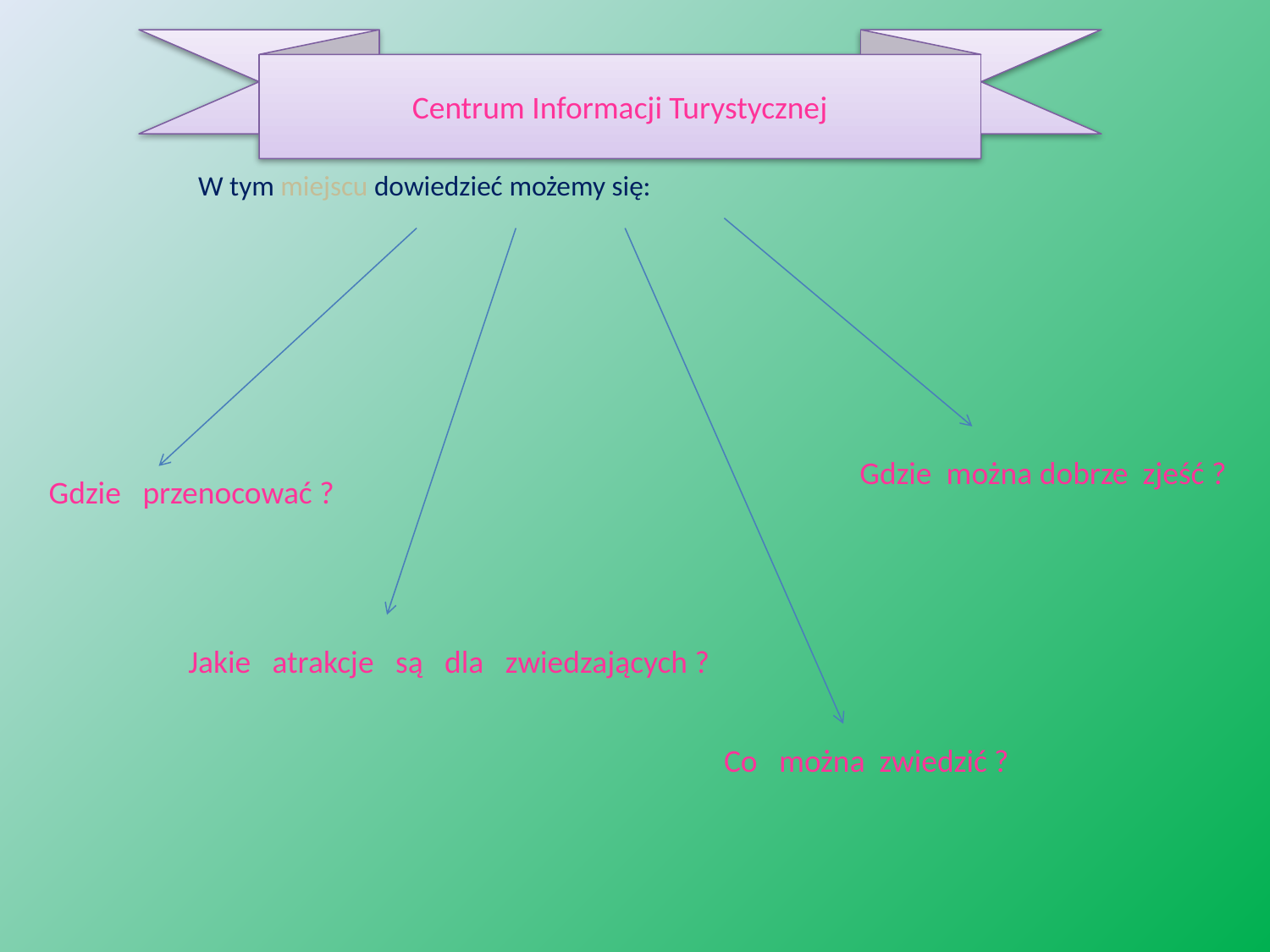

Centrum Informacji Turystycznej
W tym miejscu dowiedzieć możemy się:
Gdzie  można dobrze  zjeść ?
Gdzie   przenocować ?
Jakie   atrakcje   są   dla   zwiedzających ?
Co   można  zwiedzić ?